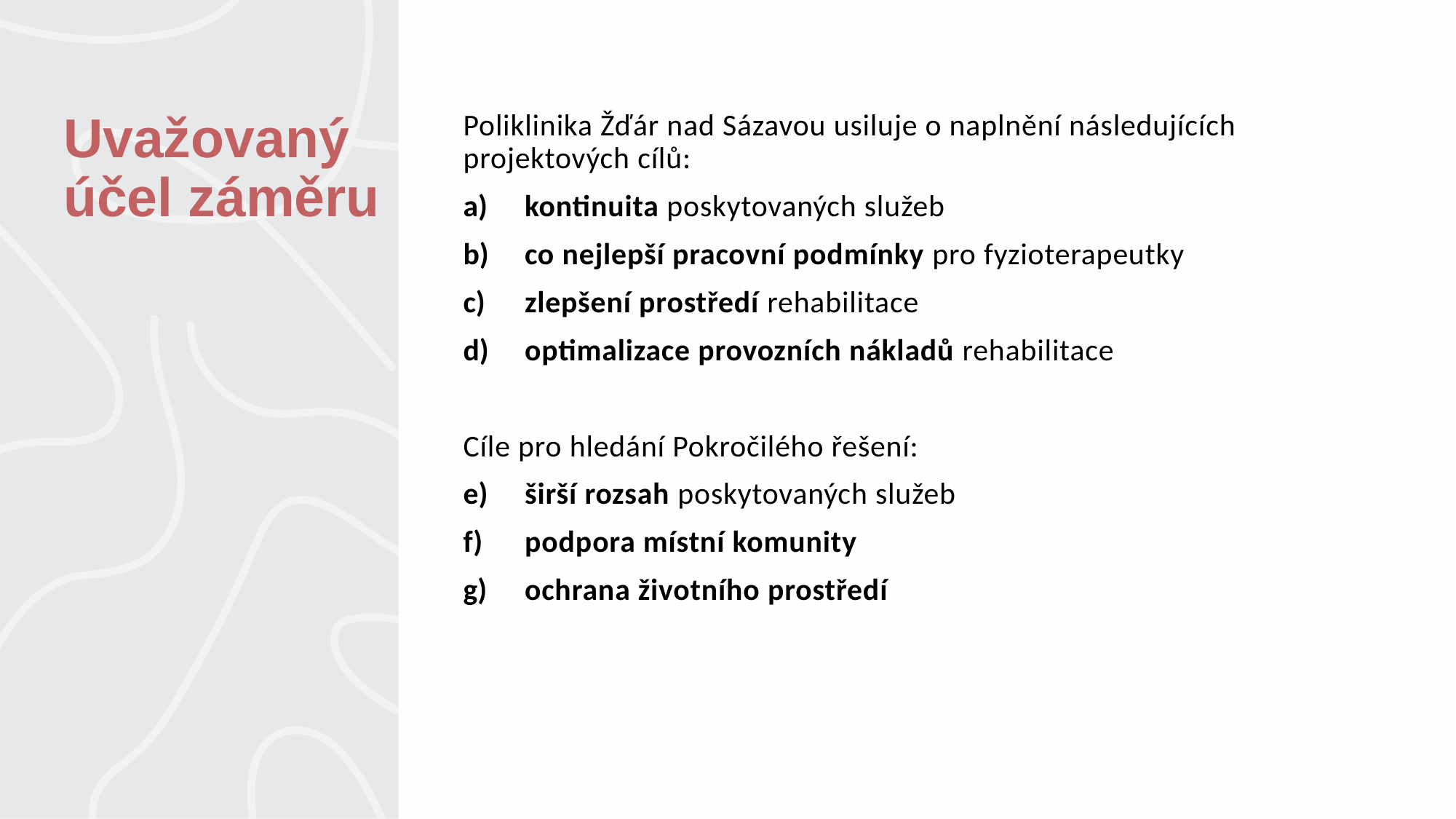

Poliklinika Žďár nad Sázavou usiluje o naplnění následujících projektových cílů:
kontinuita poskytovaných služeb
co nejlepší pracovní podmínky pro fyzioterapeutky
zlepšení prostředí rehabilitace
optimalizace provozních nákladů rehabilitace

Cíle pro hledání Pokročilého řešení:
širší rozsah poskytovaných služeb
podpora místní komunity
ochrana životního prostředí
# Uvažovaný účel záměru